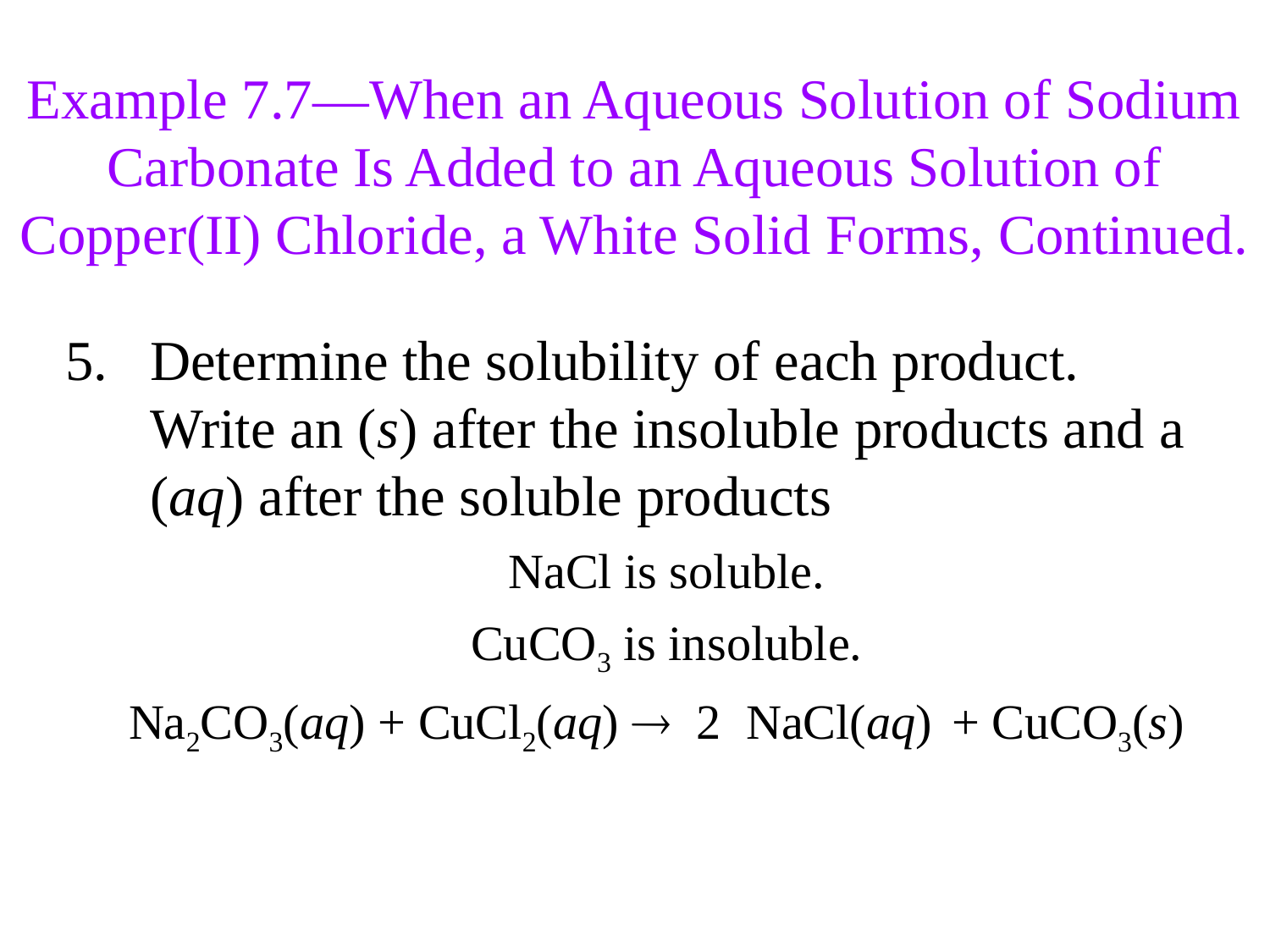

Example 7.7—When an Aqueous Solution of Sodium Carbonate Is Added to an Aqueous Solution of Copper(II) Chloride, a White Solid Forms, Continued.
Determine the solubility of each product. Write an (s) after the insoluble products and a (aq) after the soluble products
NaCl is soluble.
CuCO3 is insoluble.
Na2CO3(aq) + CuCl2(aq) → 2 NaCl(aq)  + CuCO3(s)